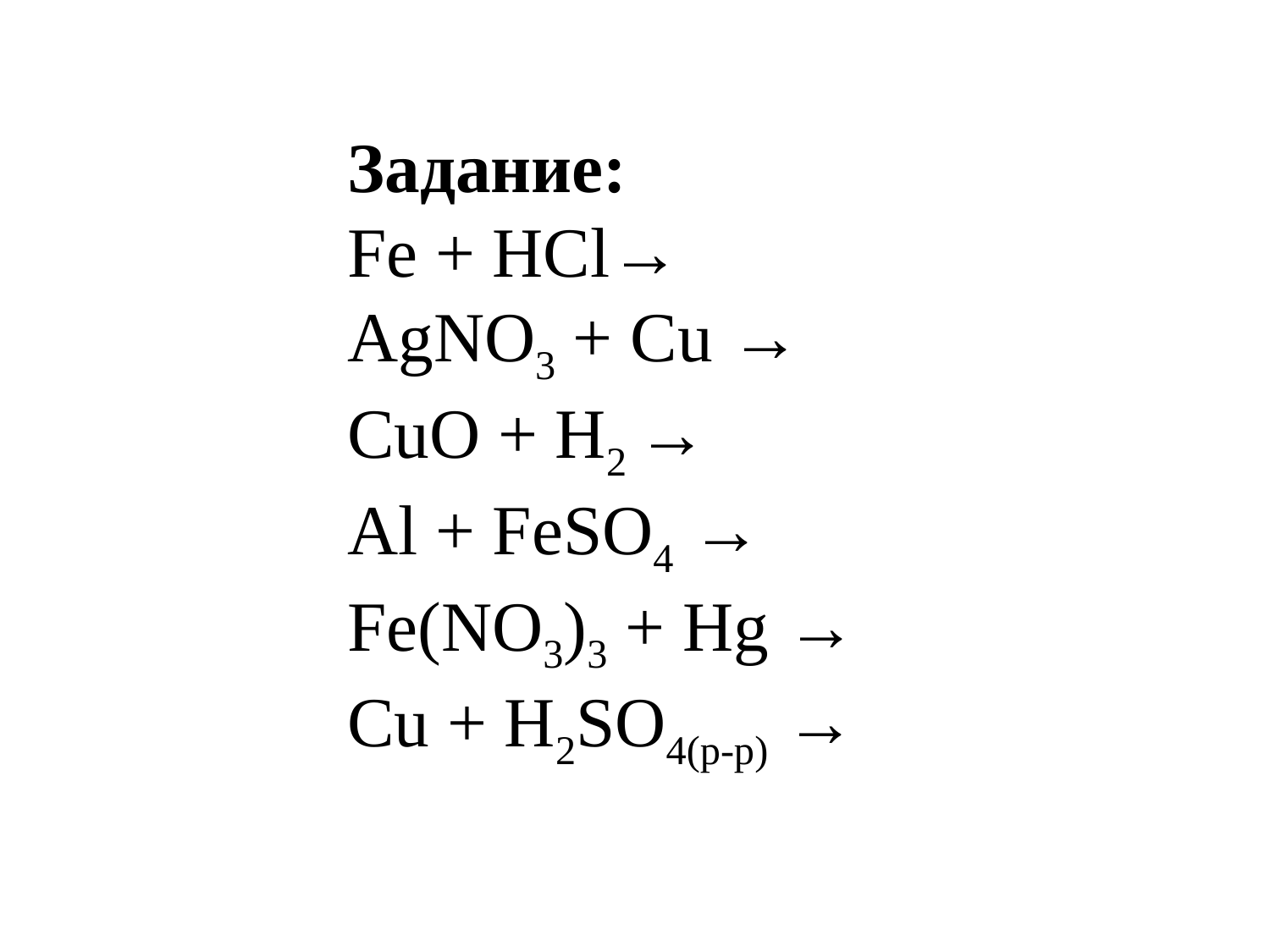

Задание:
Fe + HCl→
AgNO3 + Cu →
CuO + H2 →
Al + FeSO4 →
Fe(NO3)3 + Hg →
Сu + H2SO4(p-p) →